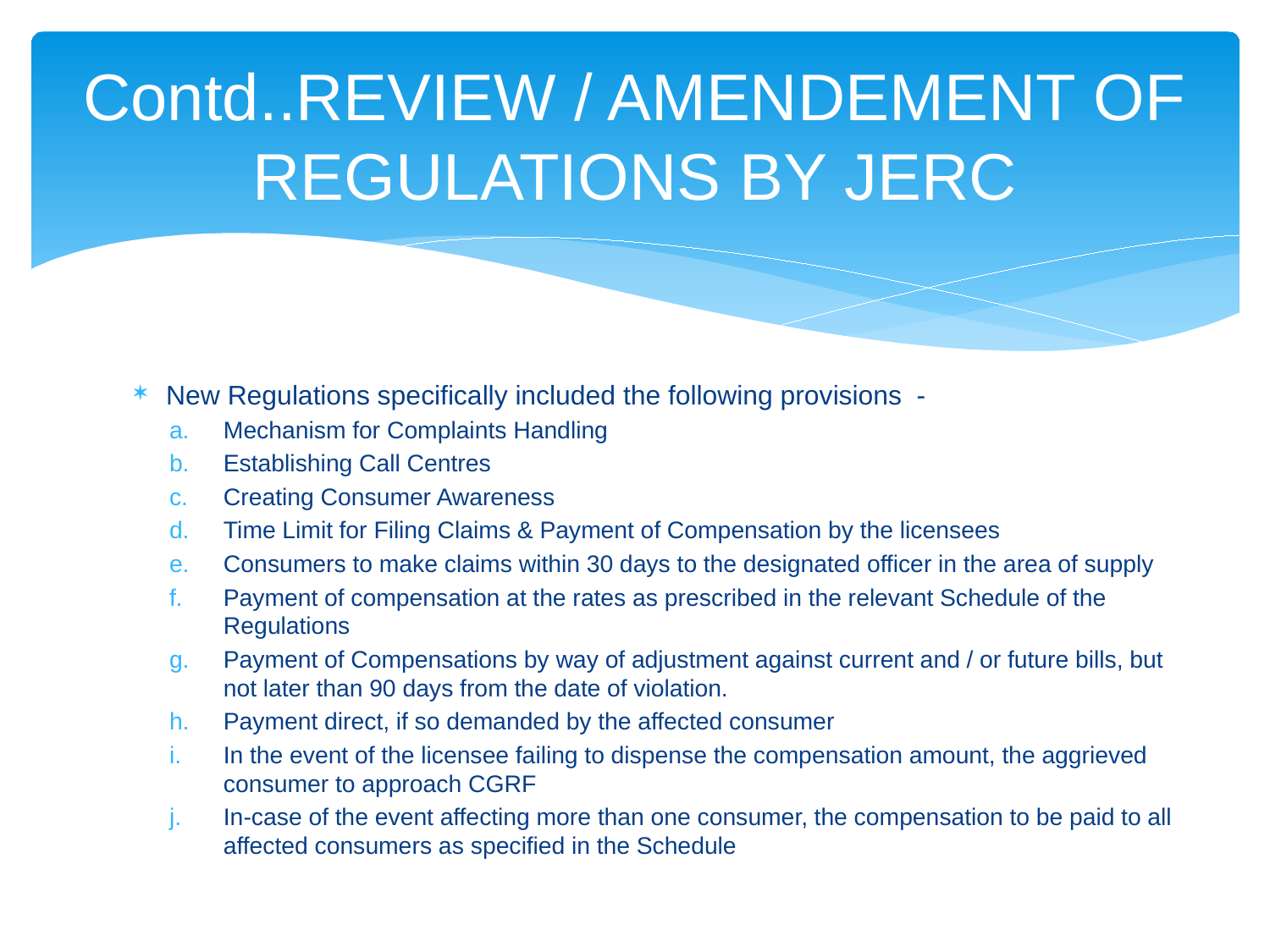

# Contd..REVIEW / AMENDEMENT OF REGULATIONS BY JERC
New Regulations specifically included the following provisions  -
Mechanism for Complaints Handling
Establishing Call Centres
Creating Consumer Awareness
Time Limit for Filing Claims & Payment of Compensation by the licensees
Consumers to make claims within 30 days to the designated officer in the area of supply
Payment of compensation at the rates as prescribed in the relevant Schedule of the Regulations
Payment of Compensations by way of adjustment against current and / or future bills, but not later than 90 days from the date of violation.
Payment direct, if so demanded by the affected consumer
In the event of the licensee failing to dispense the compensation amount, the aggrieved consumer to approach CGRF
In-case of the event affecting more than one consumer, the compensation to be paid to all affected consumers as specified in the Schedule